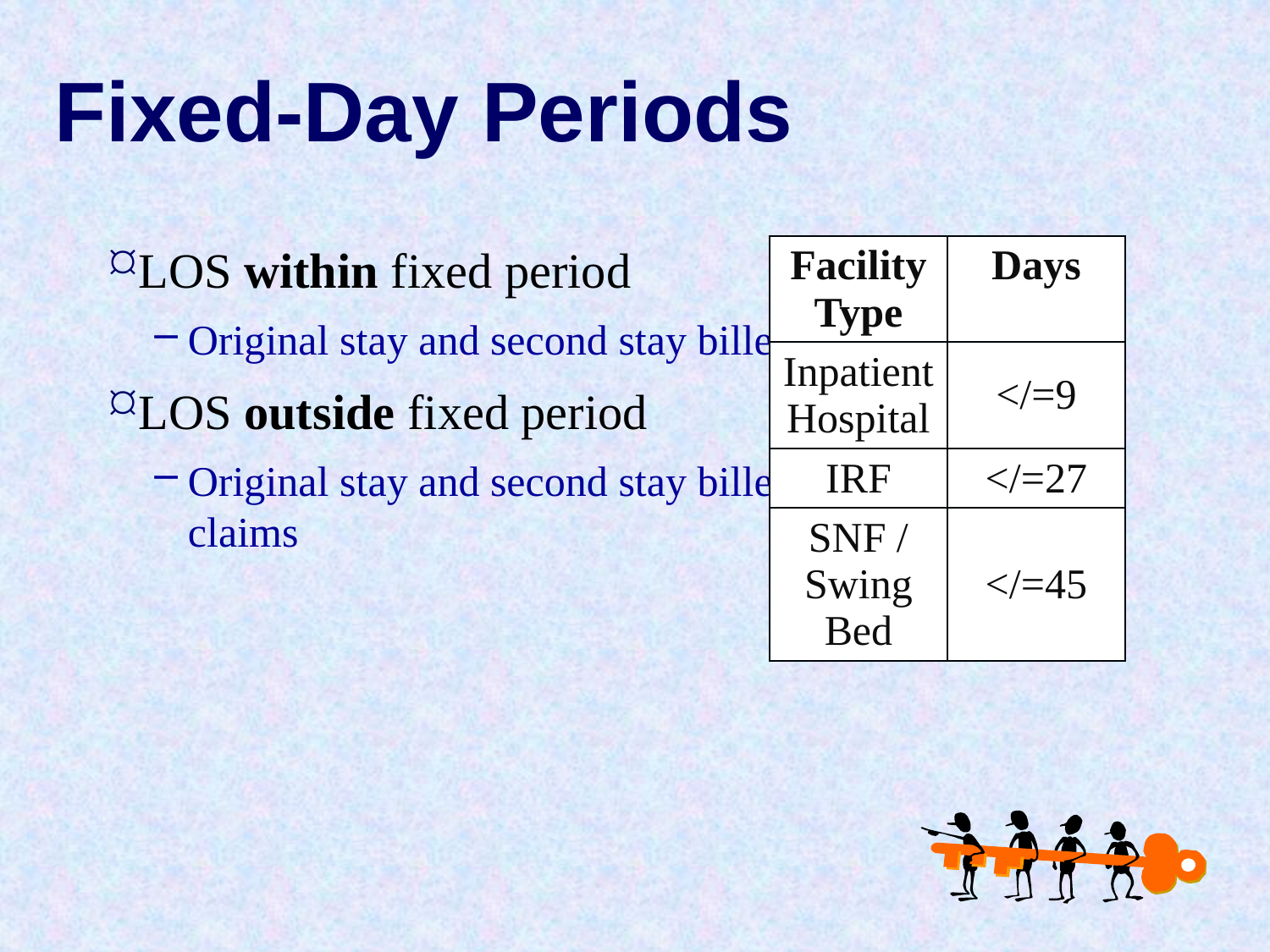

# Fixed-Day Periods
LOS within fixed period
Original stay and second stay billed on one claim
LOS outside fixed period
Original stay and second stay billed on  two separate claims
| Facility Type | Days |
| --- | --- |
| Inpatient Hospital | </=9 |
| IRF | </=27 |
| SNF / Swing Bed | </=45 |